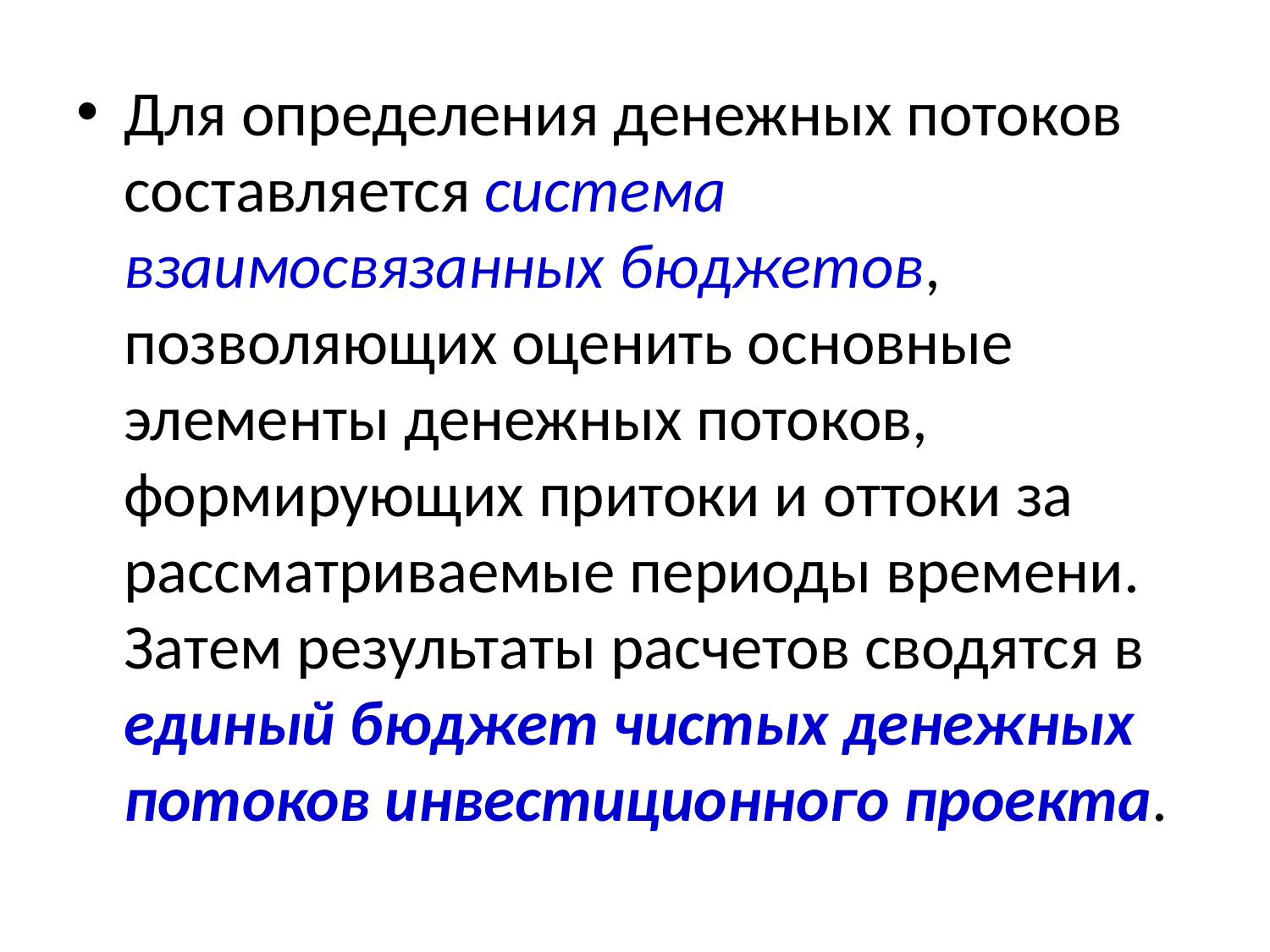

Для определения денежных потоков составляется система взаимосвязанных бюджетов, позволяющих оценить основные элементы денежных потоков, формирующих притоки и оттоки за рассматриваемые периоды времени. Затем результаты расчетов сводятся в единый бюджет чистых денежных потоков инвестиционного проекта.